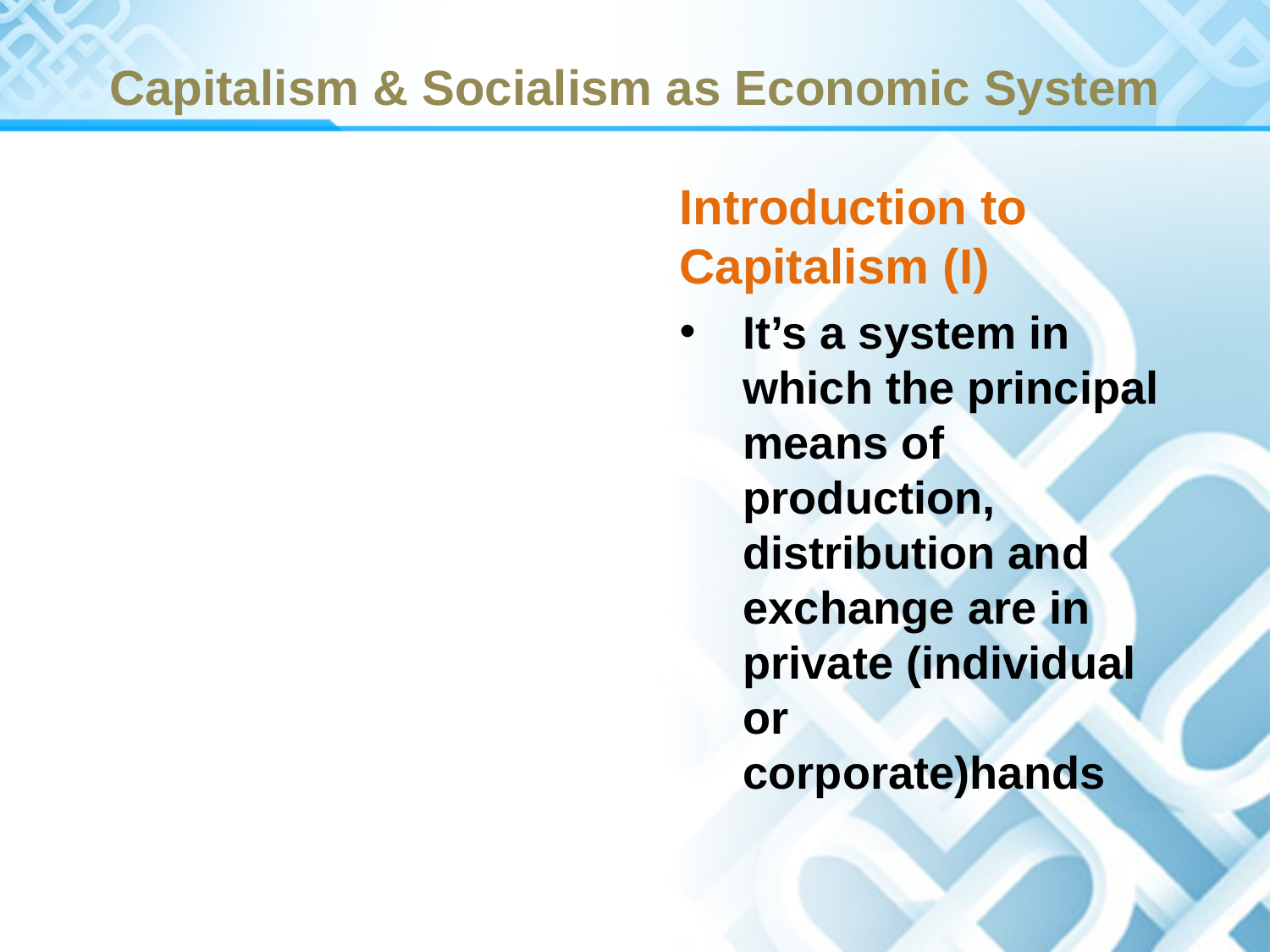

# Capitalism & Socialism as Economic System
Introduction to Capitalism (I)
It’s a system in which the principal means of production, distribution and exchange are in private (individual or corporate)hands